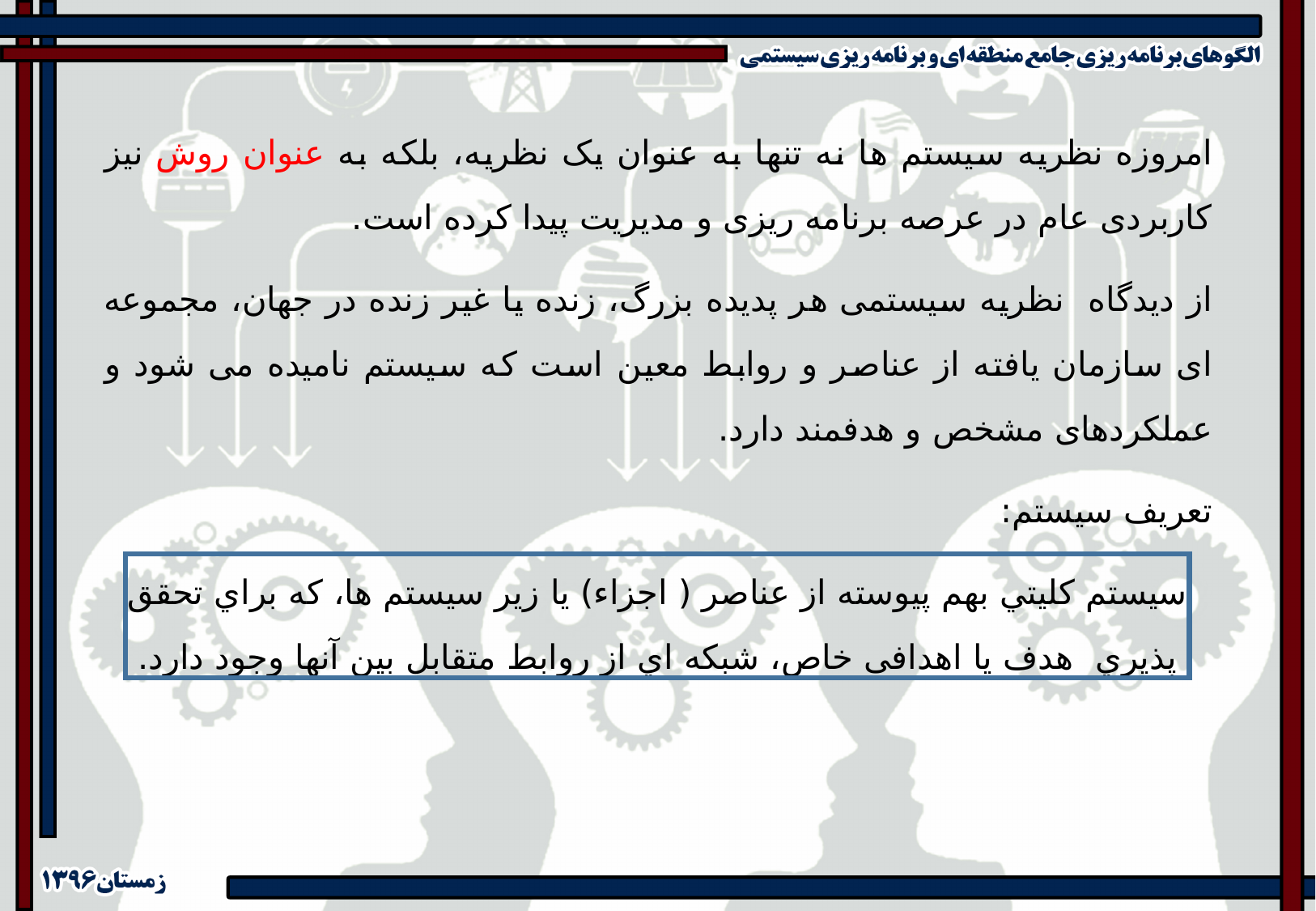

امروزه نظریه سیستم ها نه تنها به عنوان یک نظریه، بلکه به عنوان روش نیز کاربردی عام در عرصه برنامه ریزی و مدیریت پیدا کرده است.
از دیدگاه  نظریه سیستمی هر پدیده بزرگ، زنده یا غیر زنده در جهان، مجموعه ای سازمان یافته از عناصر و روابط معین است که سیستم نامیده می شود و عملکردهای مشخص و هدفمند دارد.
تعریف سیستم:
سیستم كليتي بهم پيوسته از عناصر ( اجزاء) يا زير سيستم ها، كه براي تحقق پذيري  هدف یا اهدافی خاص، شبكه اي از روابط متقابل بين آنها وجود دارد.